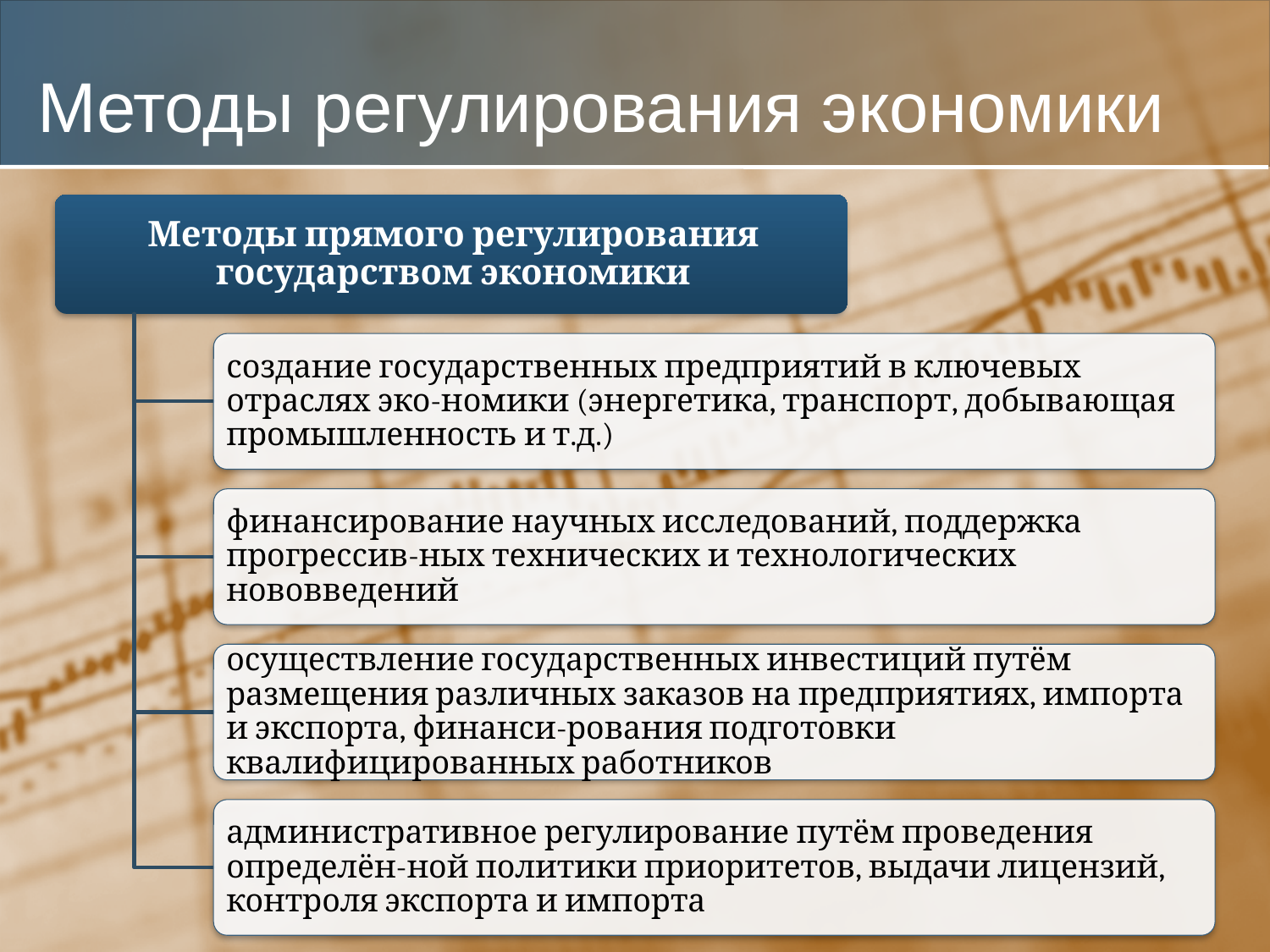

# Методы регулирования экономики
Методы прямого регулирования государством экономики
создание государственных предприятий в ключевых отраслях эко-номики (энергетика, транспорт, добывающая промышленность и т.д.)
финансирование научных исследований, поддержка прогрессив-ных технических и технологических нововведений
осуществление государственных инвестиций путём размещения различных заказов на предприятиях, импорта и экспорта, финанси-рования подготовки квалифицированных работников
административное регулирование путём проведения определён-ной политики приоритетов, выдачи лицензий, контроля экспорта и импорта